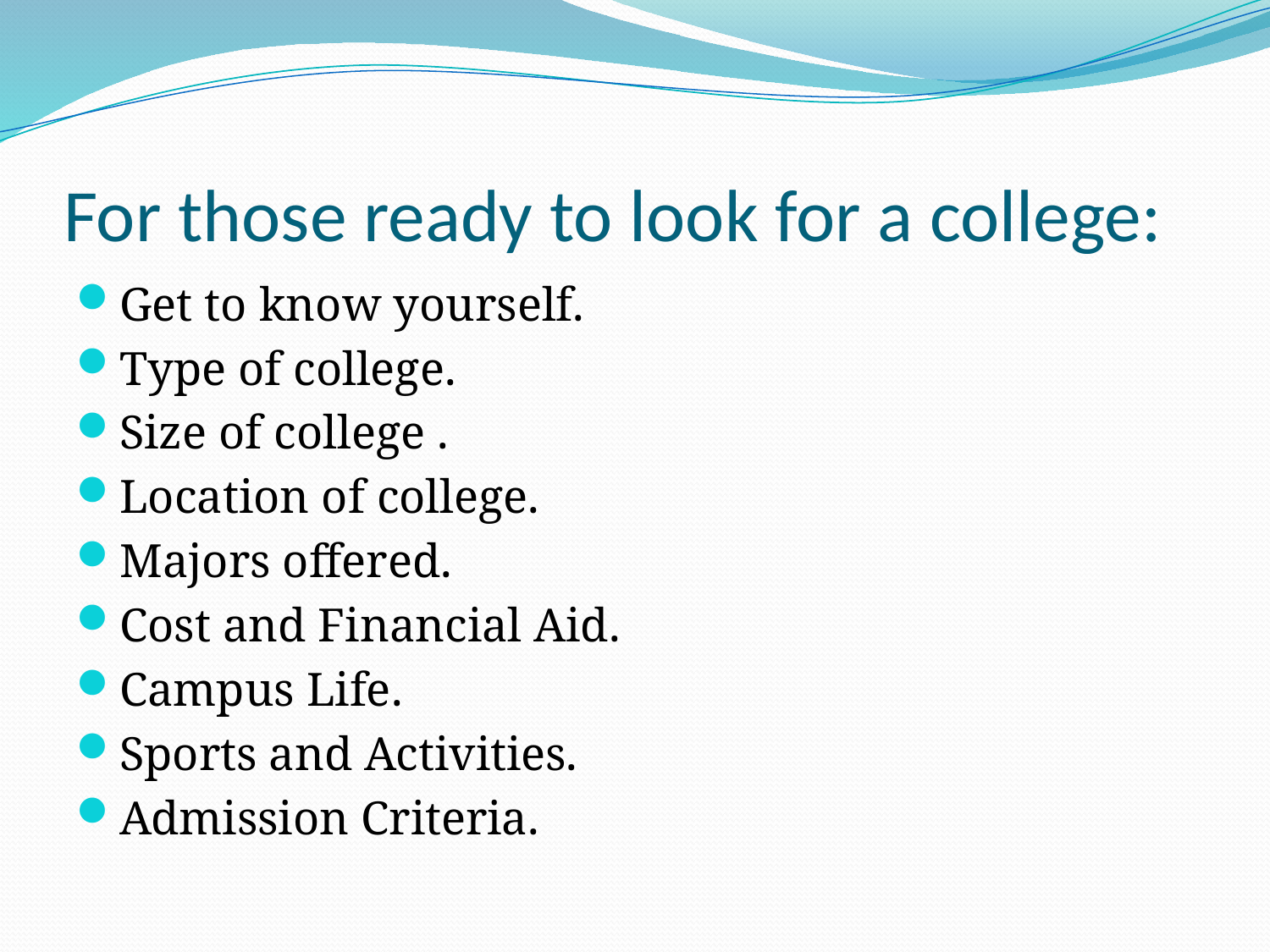

# For those ready to look for a college:
Get to know yourself.
Type of college.
Size of college .
Location of college.
Majors offered.
Cost and Financial Aid.
Campus Life.
Sports and Activities.
Admission Criteria.